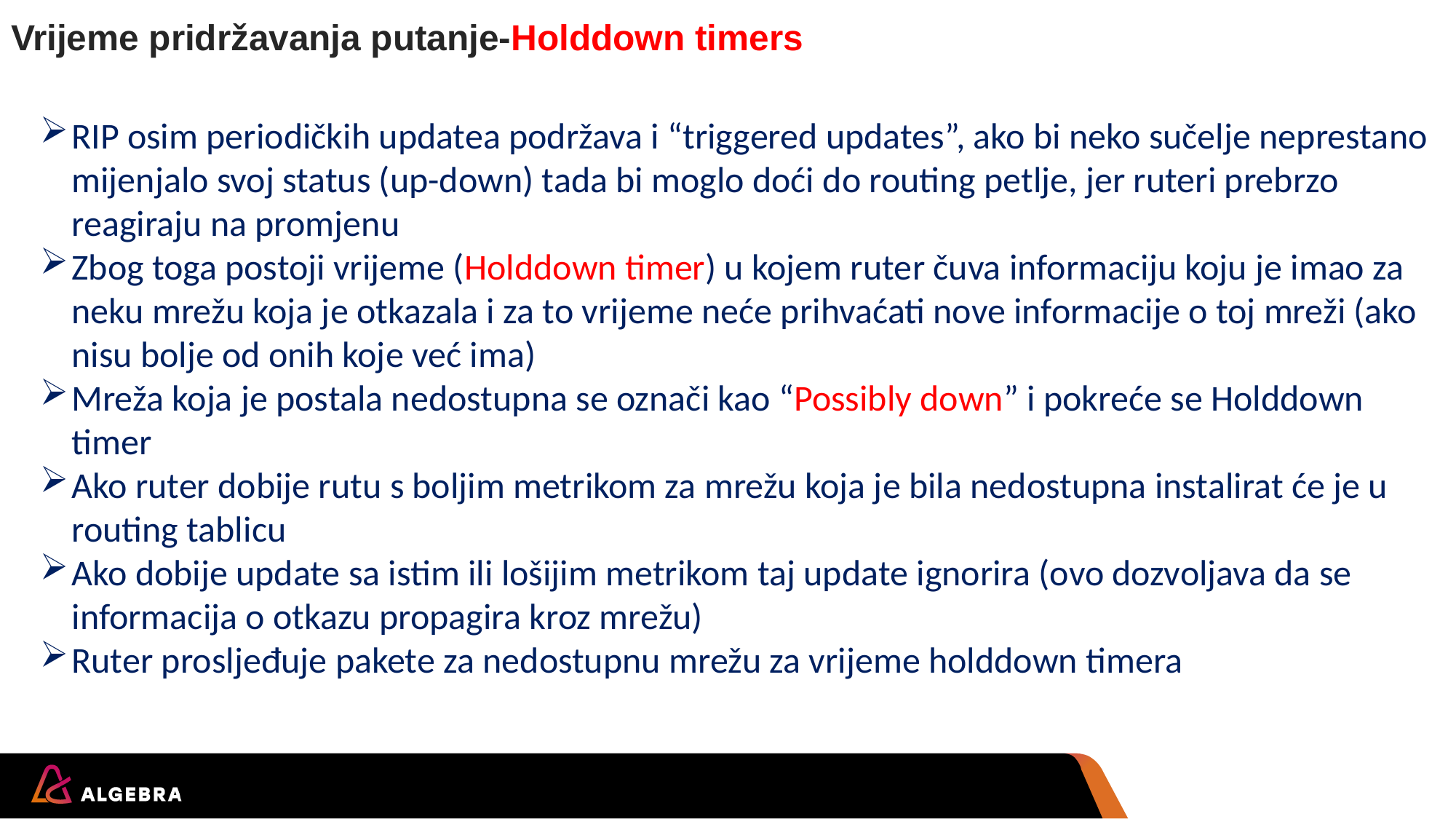

# Vrijeme pridržavanja putanje-Holddown timers
RIP osim periodičkih updatea podržava i “triggered updates”, ako bi neko sučelje neprestano mijenjalo svoj status (up-down) tada bi moglo doći do routing petlje, jer ruteri prebrzo reagiraju na promjenu
Zbog toga postoji vrijeme (Holddown timer) u kojem ruter čuva informaciju koju je imao za neku mrežu koja je otkazala i za to vrijeme neće prihvaćati nove informacije o toj mreži (ako nisu bolje od onih koje već ima)
Mreža koja je postala nedostupna se označi kao “Possibly down” i pokreće se Holddown timer
Ako ruter dobije rutu s boljim metrikom za mrežu koja je bila nedostupna instalirat će je u routing tablicu
Ako dobije update sa istim ili lošijim metrikom taj update ignorira (ovo dozvoljava da se informacija o otkazu propagira kroz mrežu)
Ruter prosljeđuje pakete za nedostupnu mrežu za vrijeme holddown timera